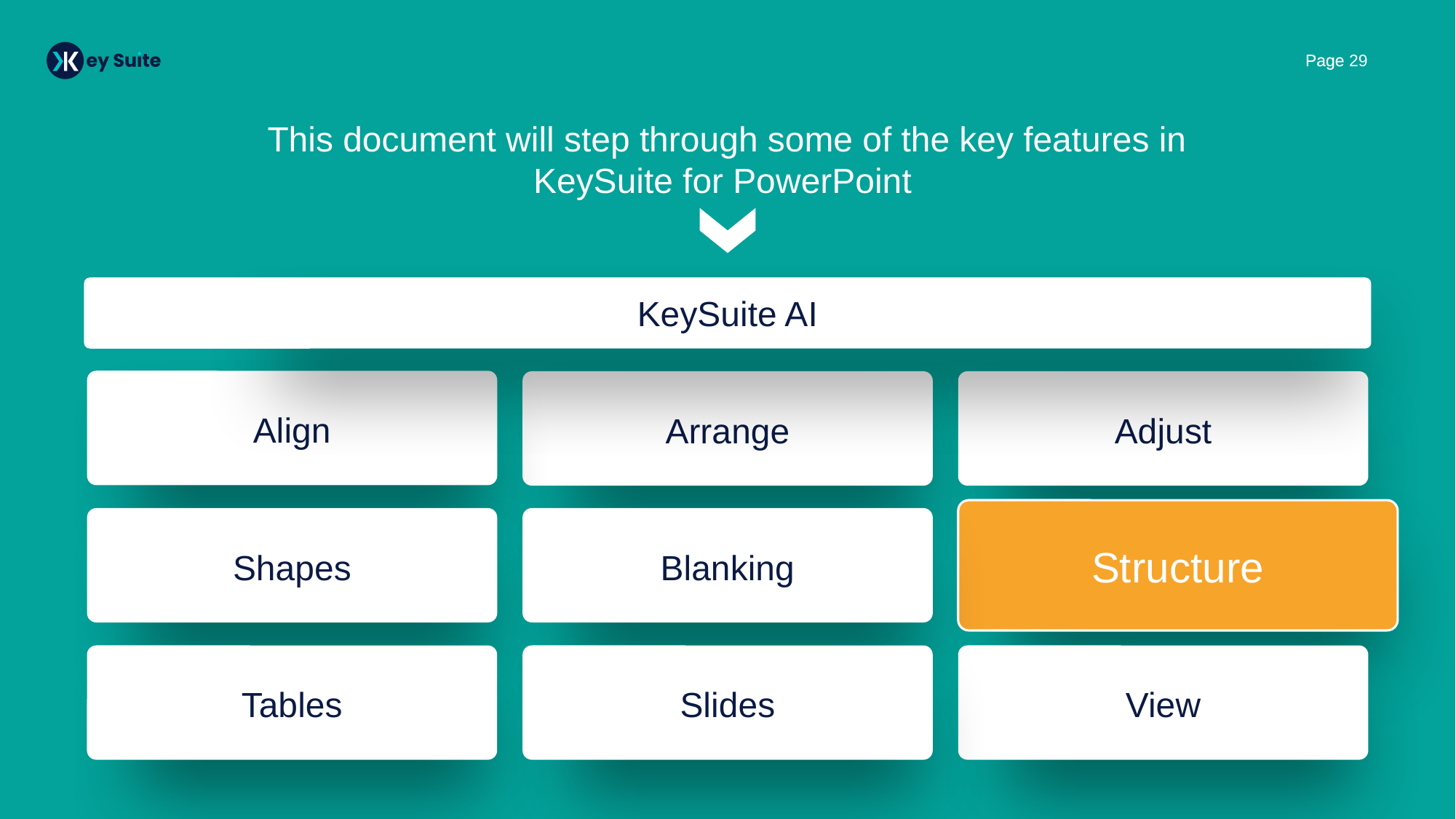

This document will step through some of the key features in KeySuite for PowerPoint

KeySuite AI

Align
Arrange
Adjust

Structure
Shapes
Blanking

Tables
Slides
View